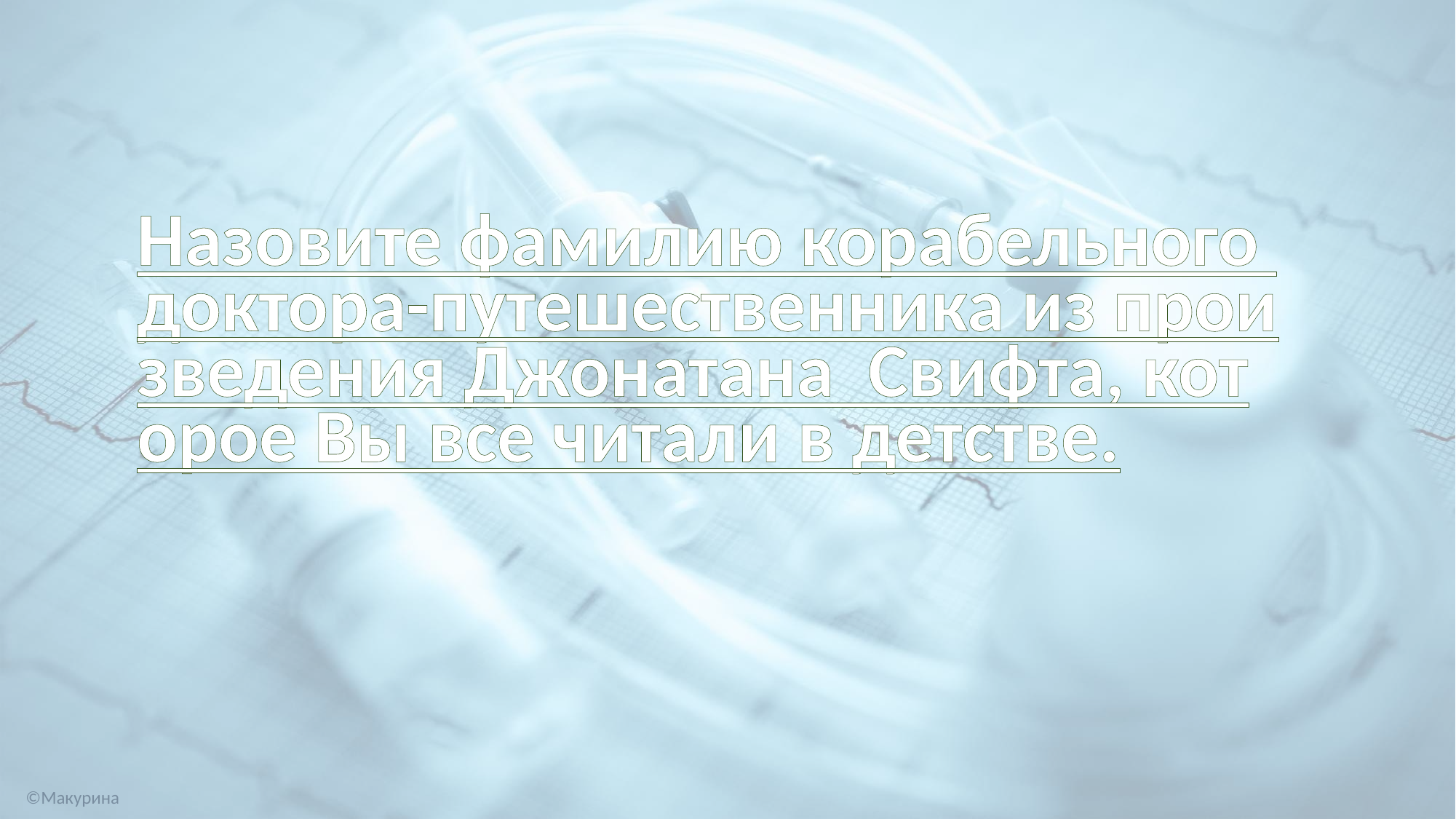

Назовите фамилию корабельного доктора-путешественника из произведения Джонатана  Свифта, которое Вы все читали в детстве.